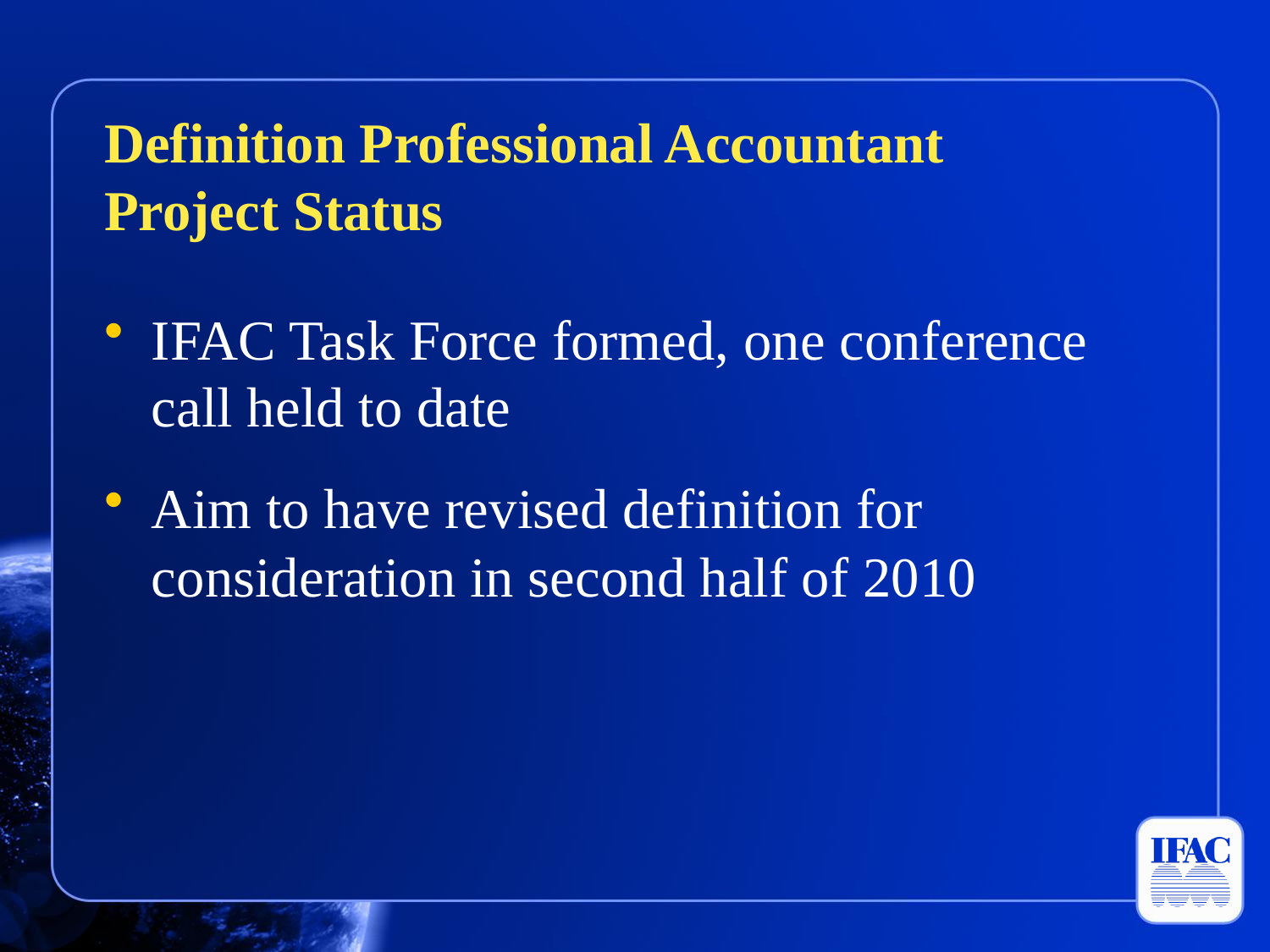

#
Definition Professional Accountant
Project Status

IFAC Task Force formed, one conference call held to date
Aim to have revised definition for consideration in second half of 2010